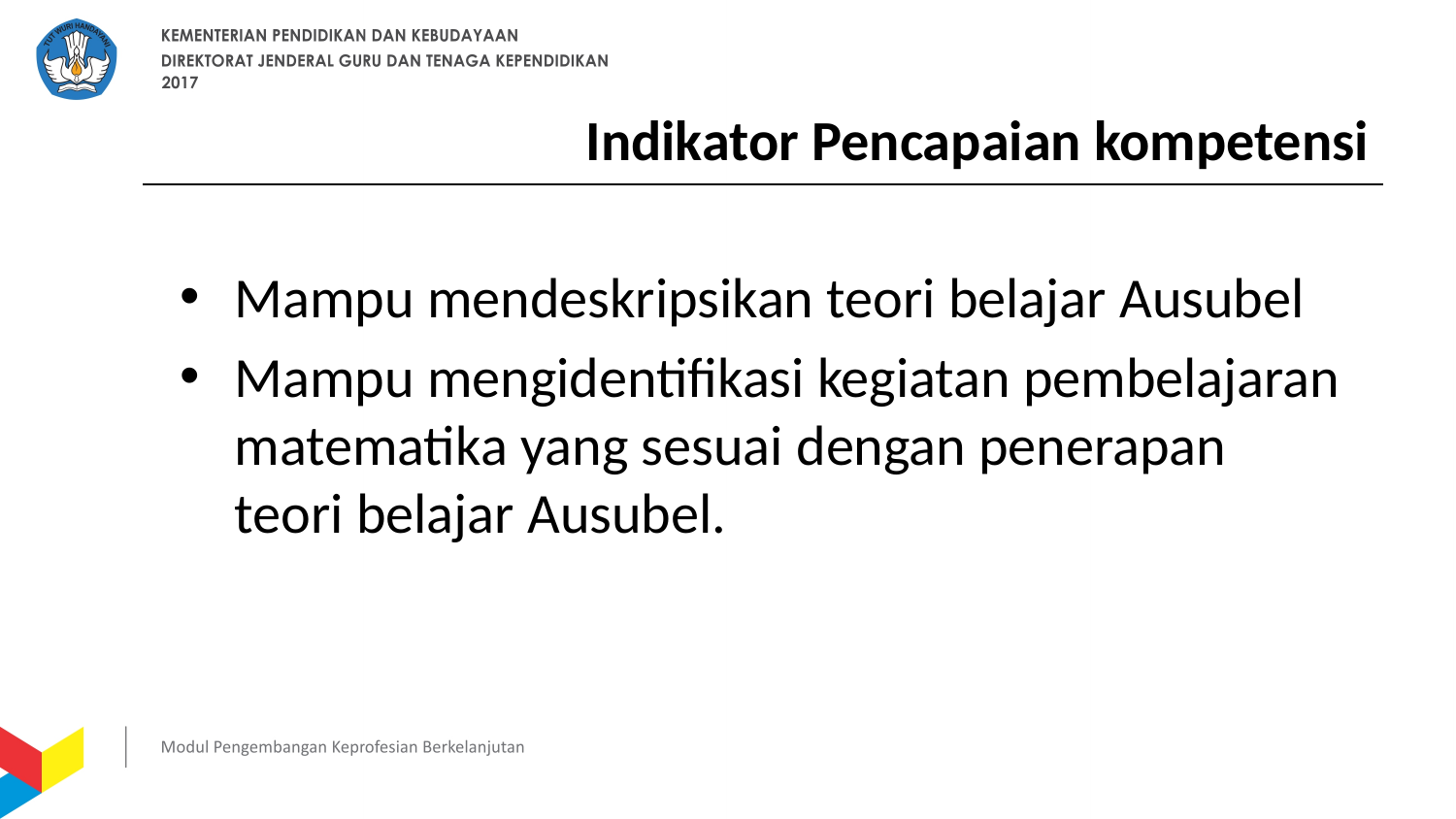

# Indikator Pencapaian kompetensi
Mampu mendeskripsikan teori belajar Ausubel
Mampu mengidentifikasi kegiatan pembelajaran matematika yang sesuai dengan penerapan teori belajar Ausubel.